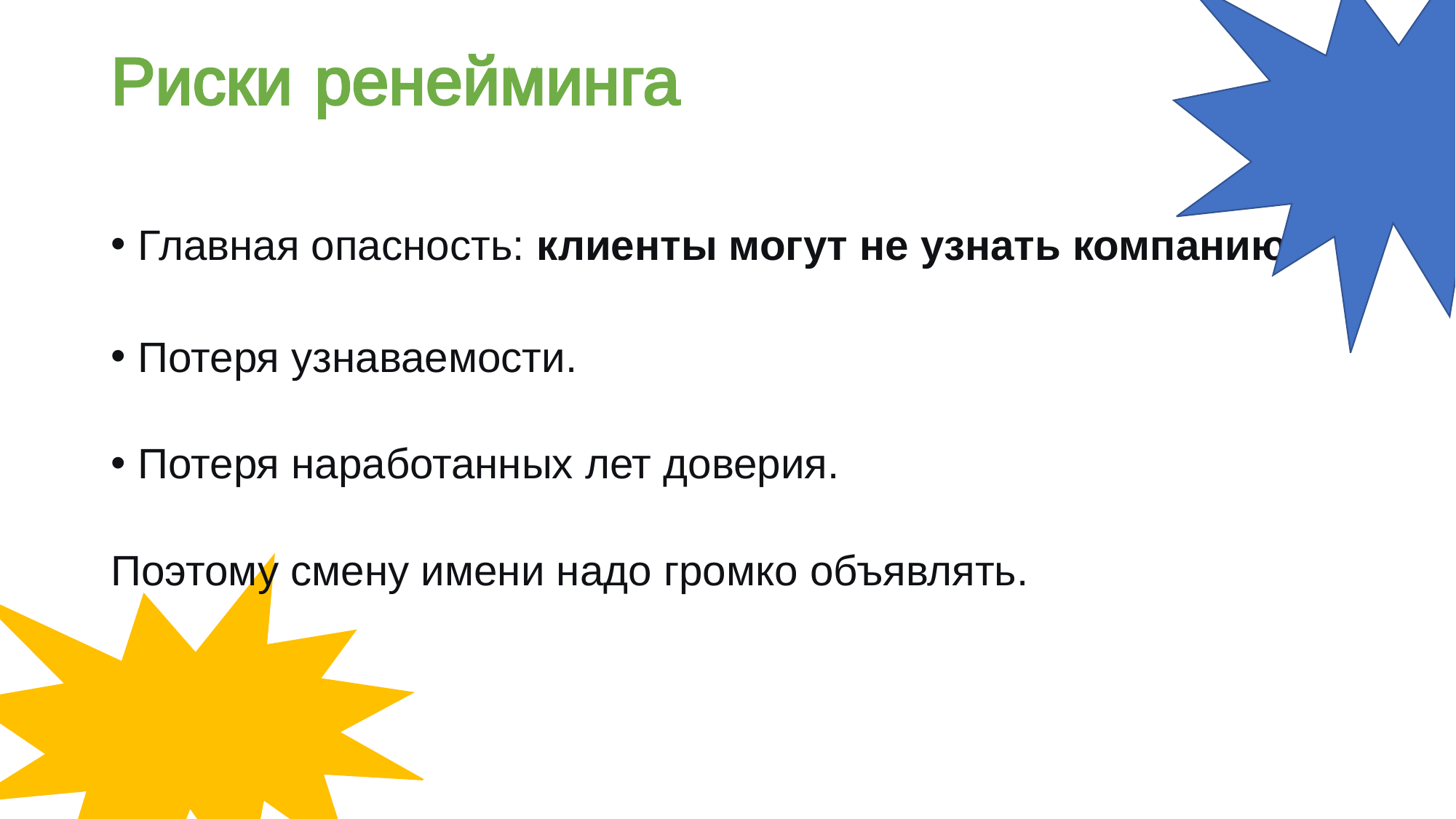

# Риски ренейминга
Главная опасность: клиенты могут не узнать компанию
Потеря узнаваемости.
Потеря наработанных лет доверия.
Поэтому смену имени надо громко объявлять.